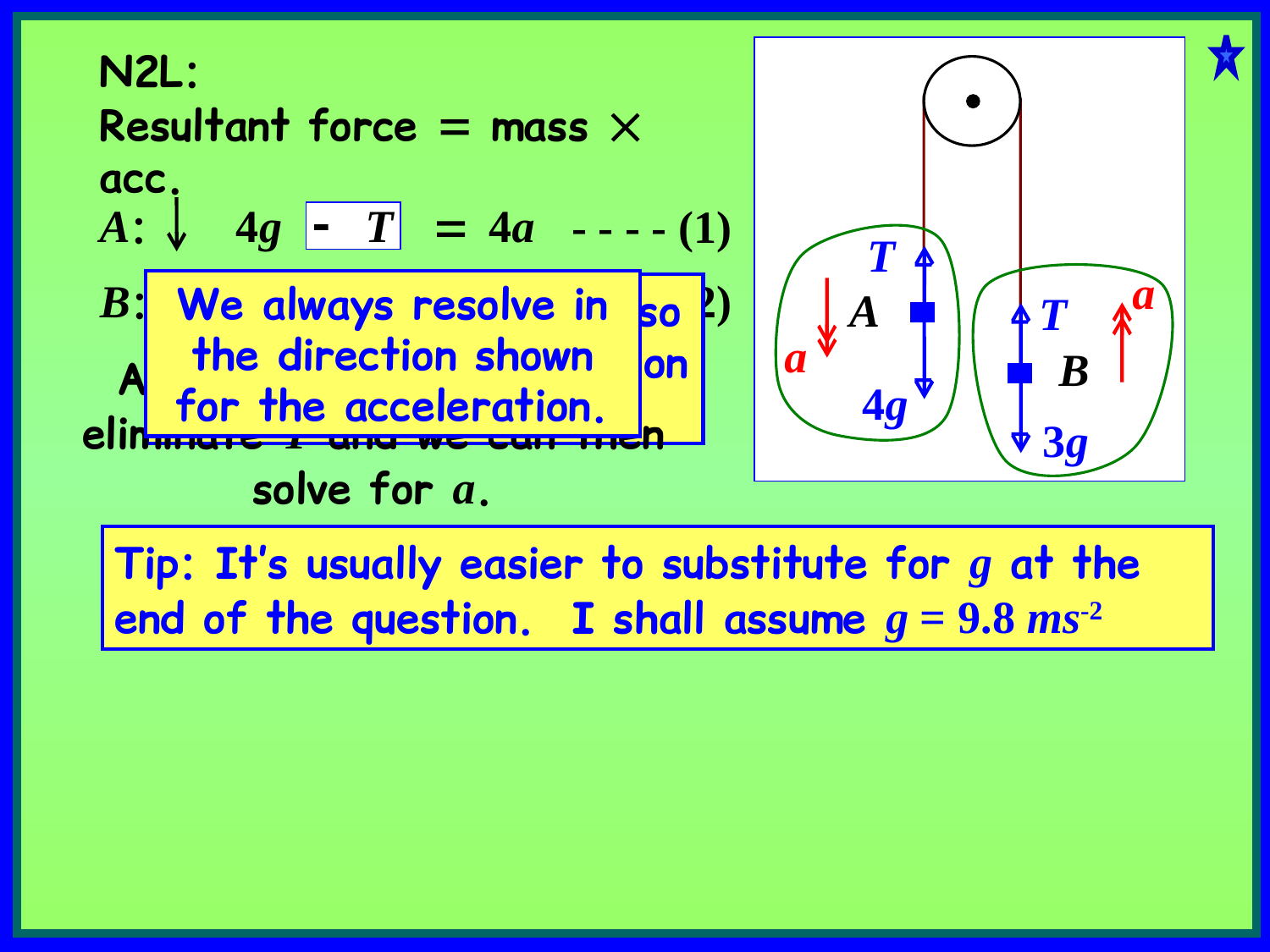

T

a

A

T

a
B

4g

3g
N2L:
Resultant force = mass × acc.
−
A:
T
=
4a
4g
- - - - (1)

−
=
3g
B:
T
3a
- - - - (2)

We always resolve in the direction shown for the acceleration.
There are 2 unknowns so we need another equation before we can solve.

Adding the equations will eliminate T and we can then solve for a.
Tip: It’s usually easier to substitute for g at the end of the question.  I shall assume g = 9.8 ms-2